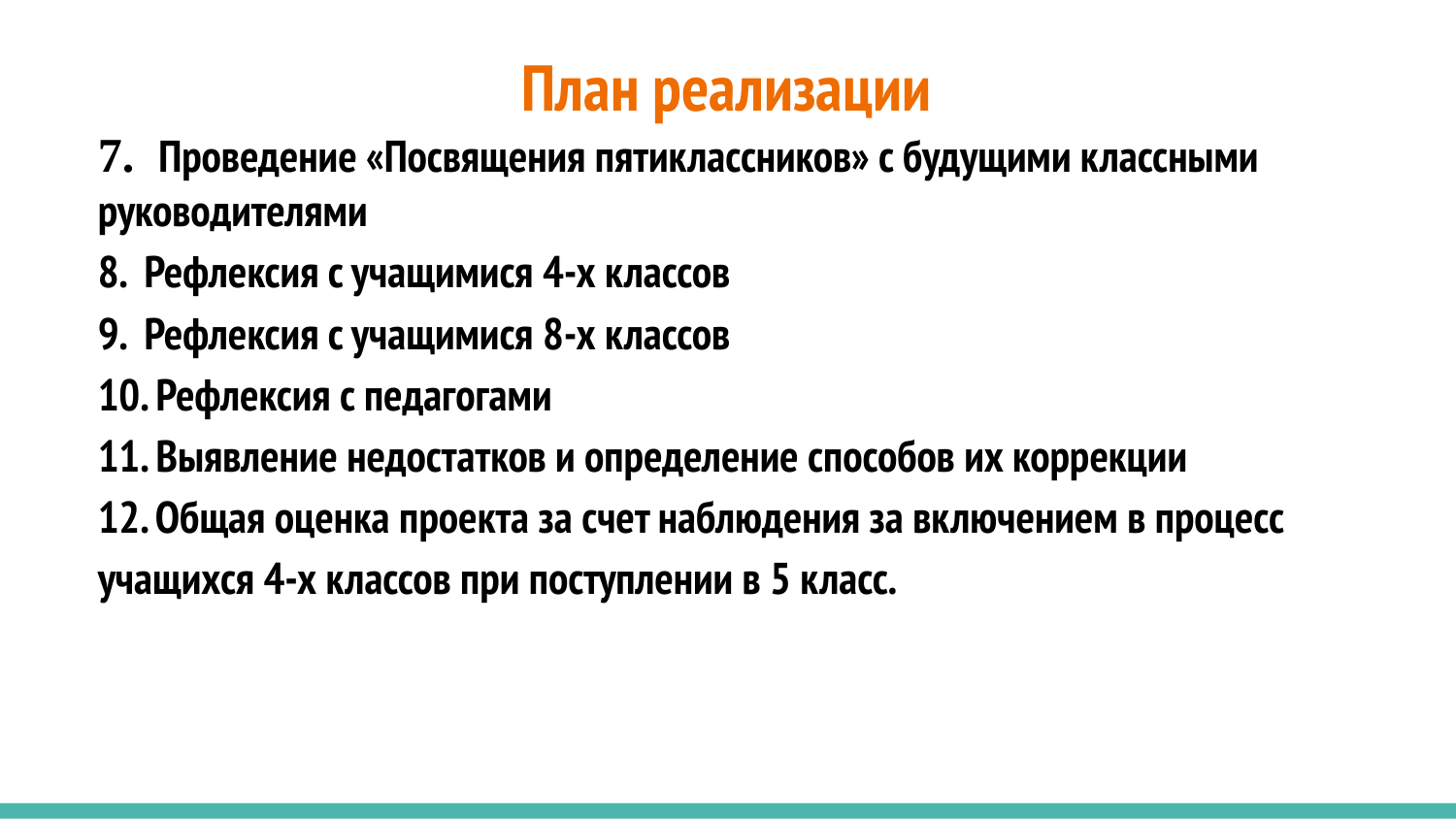

# План реализации
7.  Проведение «Посвящения пятиклассников» с будущими классными руководителями
8.  Рефлексия с учащимися 4-х классов
9.  Рефлексия с учащимися 8-х классов
10. Рефлексия с педагогами
11. Выявление недостатков и определение способов их коррекции
12. Общая оценка проекта за счет наблюдения за включением в процесс учащихся 4-х классов при поступлении в 5 класс.